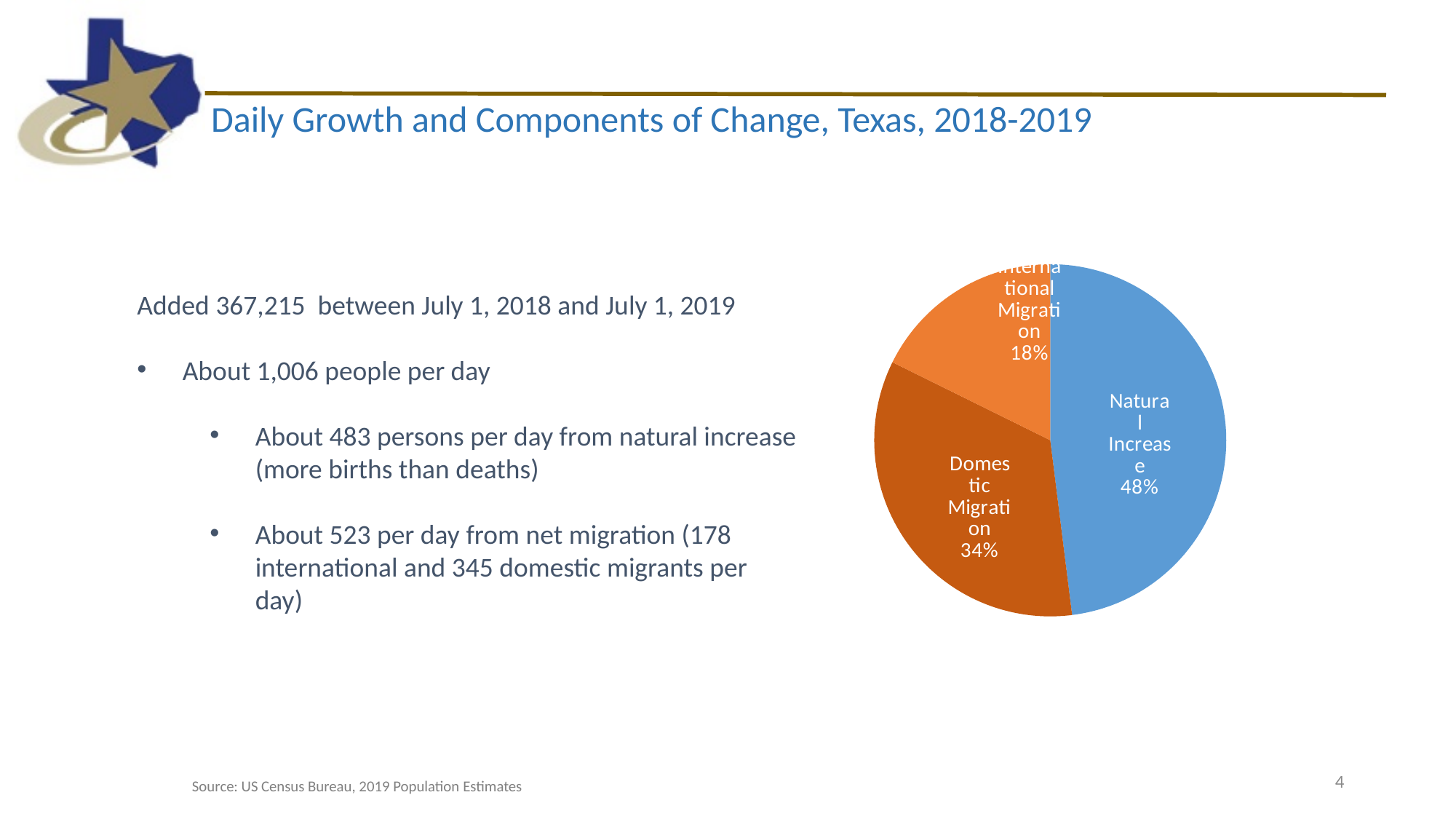

Daily Growth and Components of Change, Texas, 2018-2019

### Chart

| Category | Column1 |
|---|---|
| Natural Increase | 483.0 |
| Domestic Migration | 345.0 |
| International Migration | 178.0 |
Added 367,215  between July 1, 2018 and July 1, 2019

About 1,006 people per day

About 483 persons per day from natural increase (more births than deaths)

About 523 per day from net migration (178 international and 345 domestic migrants per day)
4
Source: US Census Bureau, 2019 Population Estimates